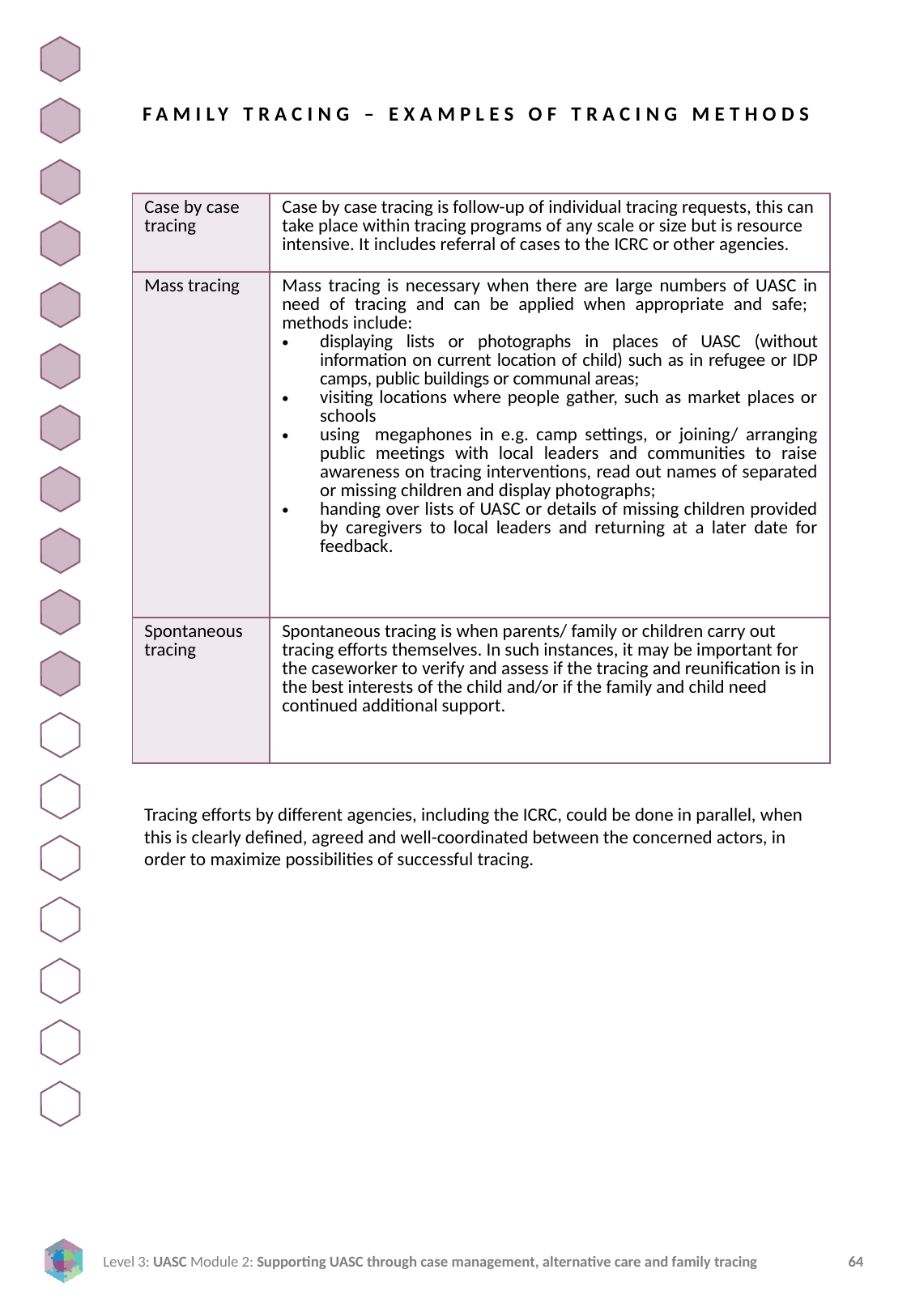

FAMILY TRACING – EXAMPLES OF TRACING METHODS

| Case by case tracing | Case by case tracing is follow-up of individual tracing requests, this can take place within tracing programs of any scale or size but is resource intensive. It includes referral of cases to the ICRC or other agencies. |
| --- | --- |
| Mass tracing | Mass tracing is necessary when there are large numbers of UASC in need of tracing and can be applied when appropriate and safe; methods include: displaying lists or photographs in places of UASC (without information on current location of child) such as in refugee or IDP camps, public buildings or communal areas; visiting locations where people gather, such as market places or schools using megaphones in e.g. camp settings, or joining/ arranging public meetings with local leaders and communities to raise awareness on tracing interventions, read out names of separated or missing children and display photographs; handing over lists of UASC or details of missing children provided by caregivers to local leaders and returning at a later date for feedback. |
| Spontaneous tracing | Spontaneous tracing is when parents/ family or children carry out tracing efforts themselves. In such instances, it may be important for the caseworker to verify and assess if the tracing and reunification is in the best interests of the child and/or if the family and child need continued additional support. |

Tracing efforts by different agencies, including the ICRC, could be done in parallel, when this is clearly defined, agreed and well-coordinated between the concerned actors, in order to maximize possibilities of successful tracing.